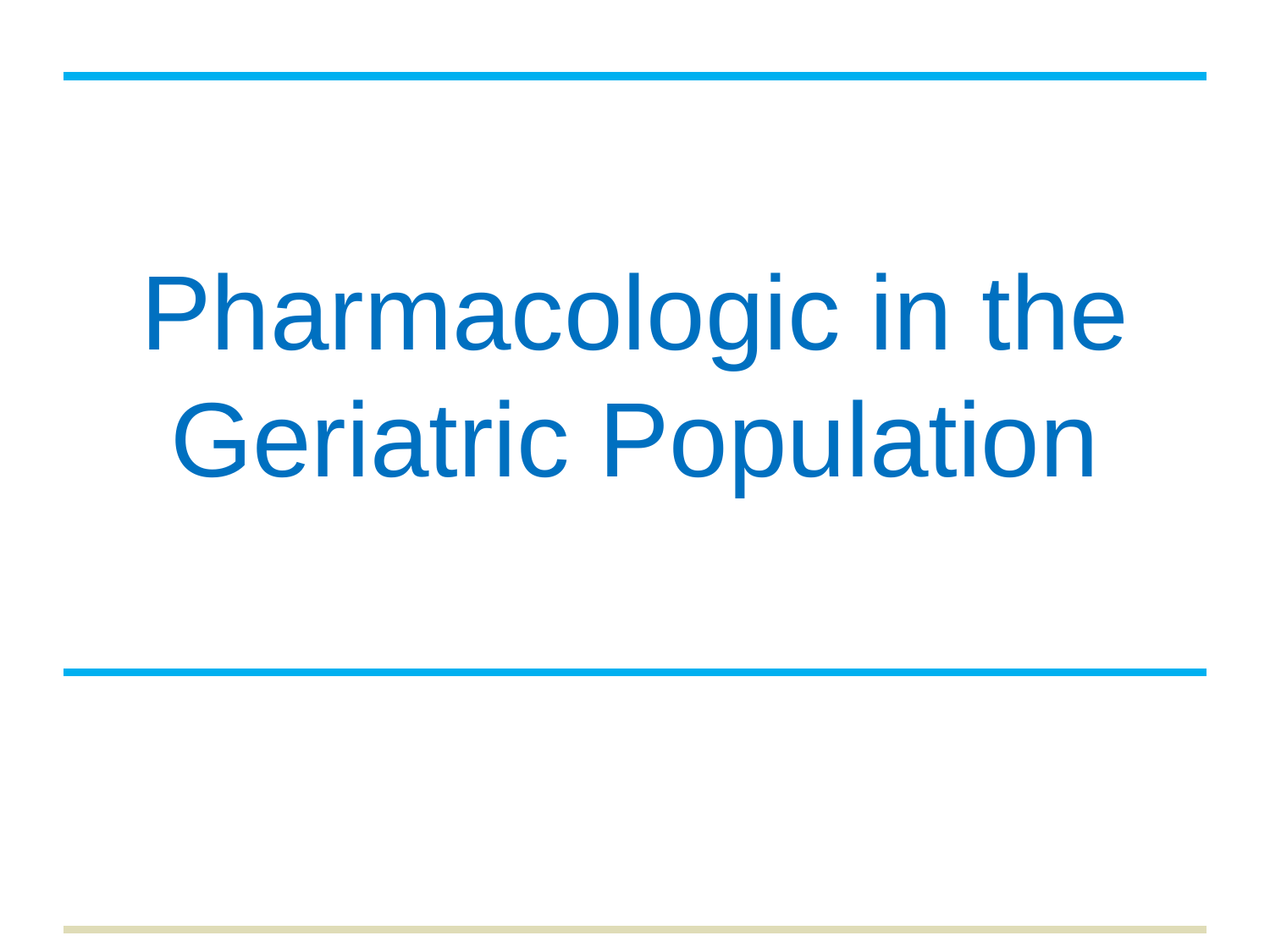

# Pharmacologic in the Geriatric Population
1